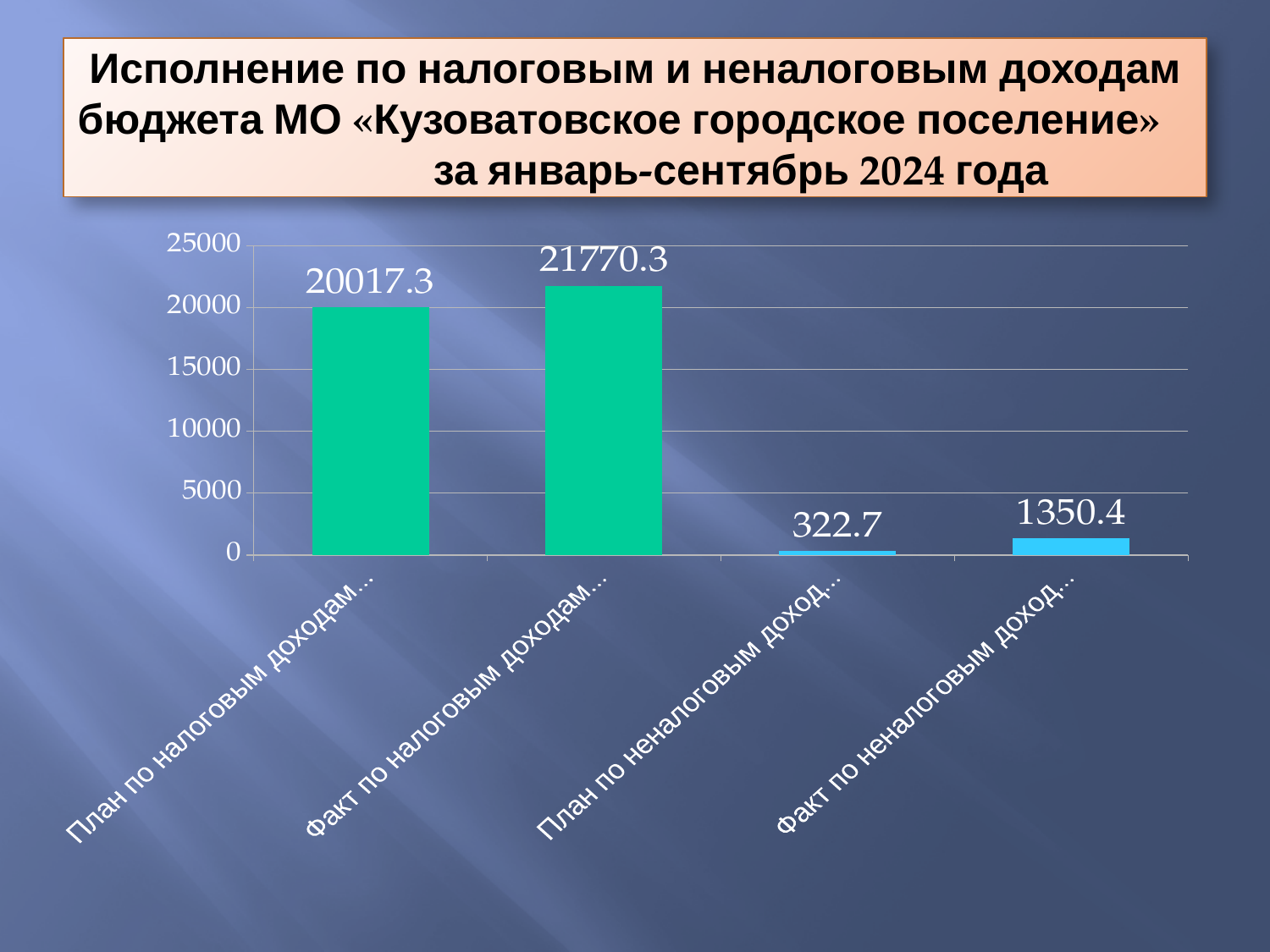

# Исполнение по налоговым и неналоговым доходам бюджета МО «Кузоватовское городское поселение»                        за январь-сентябрь 2024 года

### Chart

| Category | Столбец1 |
|---|---|
| План по налоговым доходам за январь-сентябрь 2024г. | 20017.3 |
| Факт по налоговым доходам за январь-сентябрь 2024г. | 21770.3 |
| План по неналоговым доходам за январь-сентябрь 2024г. | 322.7 |
| Факт по неналоговым доходам за январь-сентябрь 2024г. | 1350.4 |